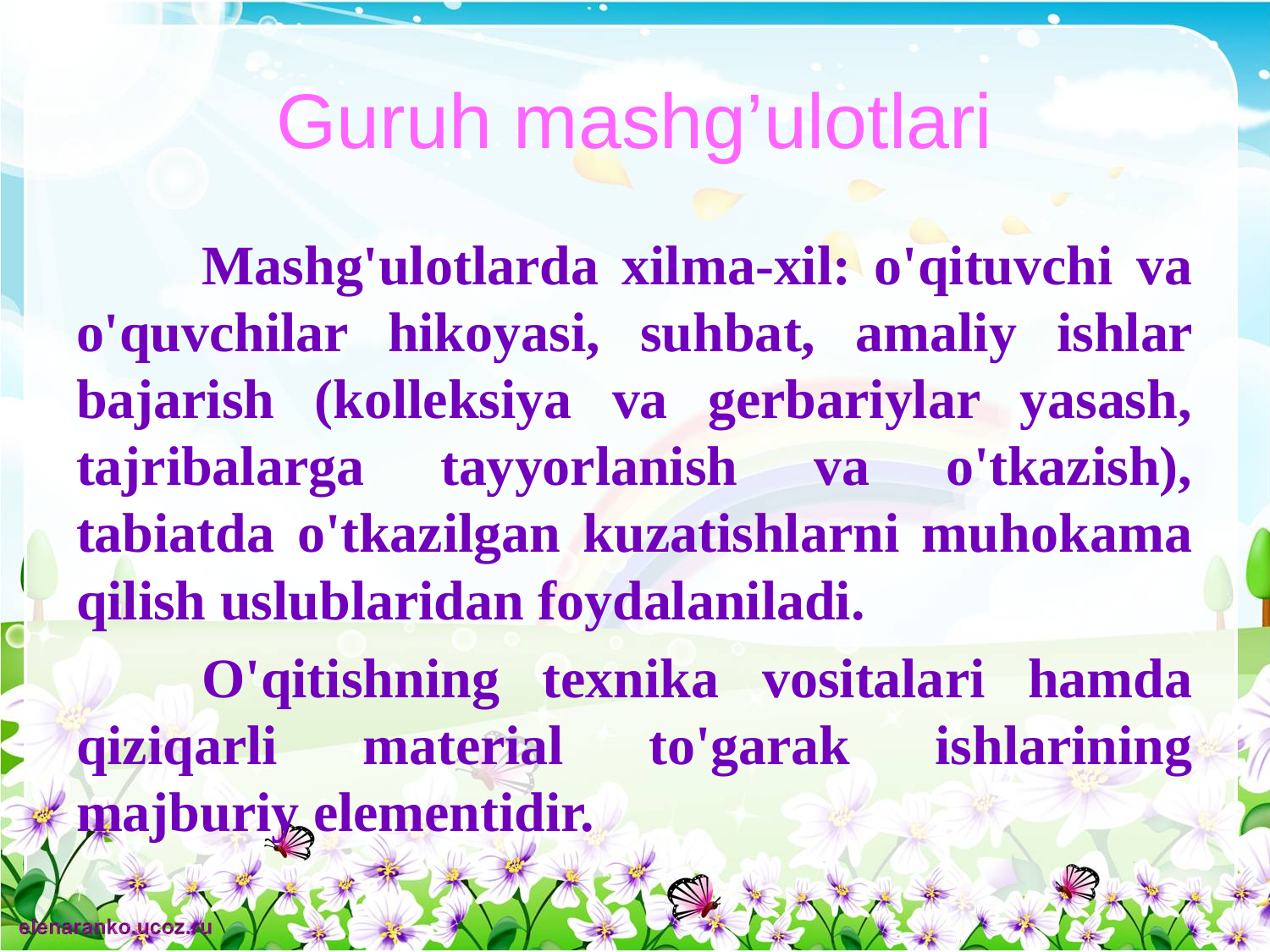

# Guruh mashg’ulotlari
	Mashg'ulotlarda xilma-xil: o'qituvchi va o'quvchilar hikoyasi, suhbat, amaliy ishlar bajarish (kolleksiya va gerbariylar yasash, tajribalarga tayyorlanish va o'tkazish), tabiatda o'tkazilgan kuzatishlarni muhokama qilish uslublaridan foydalaniladi.
	O'qitishning texnika vositalari hamda qiziqarli material to'garak ishlarining majburiy elementidir.